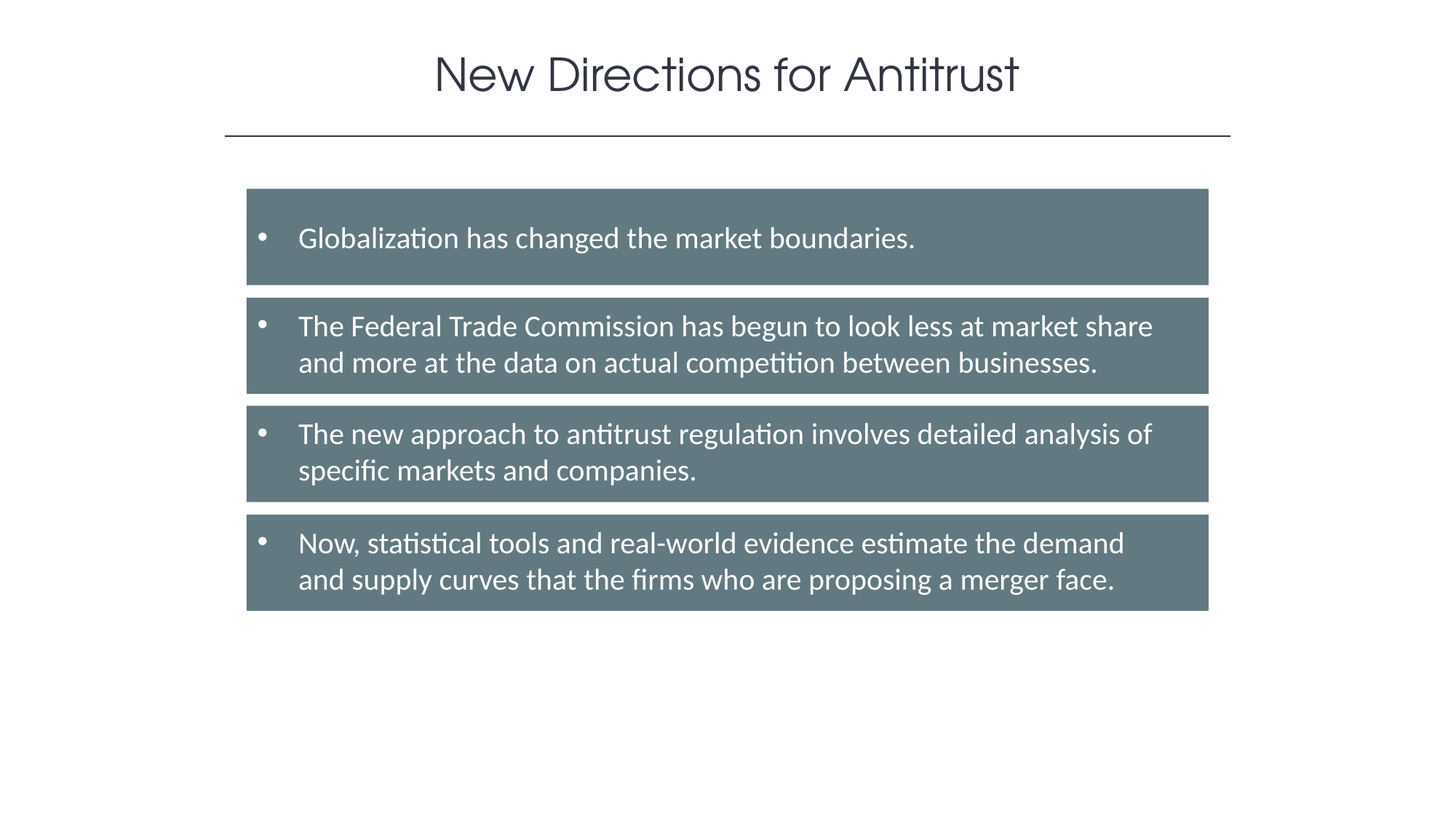

New Directions for Antitrust

Globalization has changed the market boundaries.

The Federal Trade Commission has begun to look less at market share and more at the data on actual competition between businesses.

The new approach to antitrust regulation involves detailed analysis of specific markets and companies.

Now, statistical tools and real-world evidence estimate the demand and supply curves that the firms who are proposing a merger face.